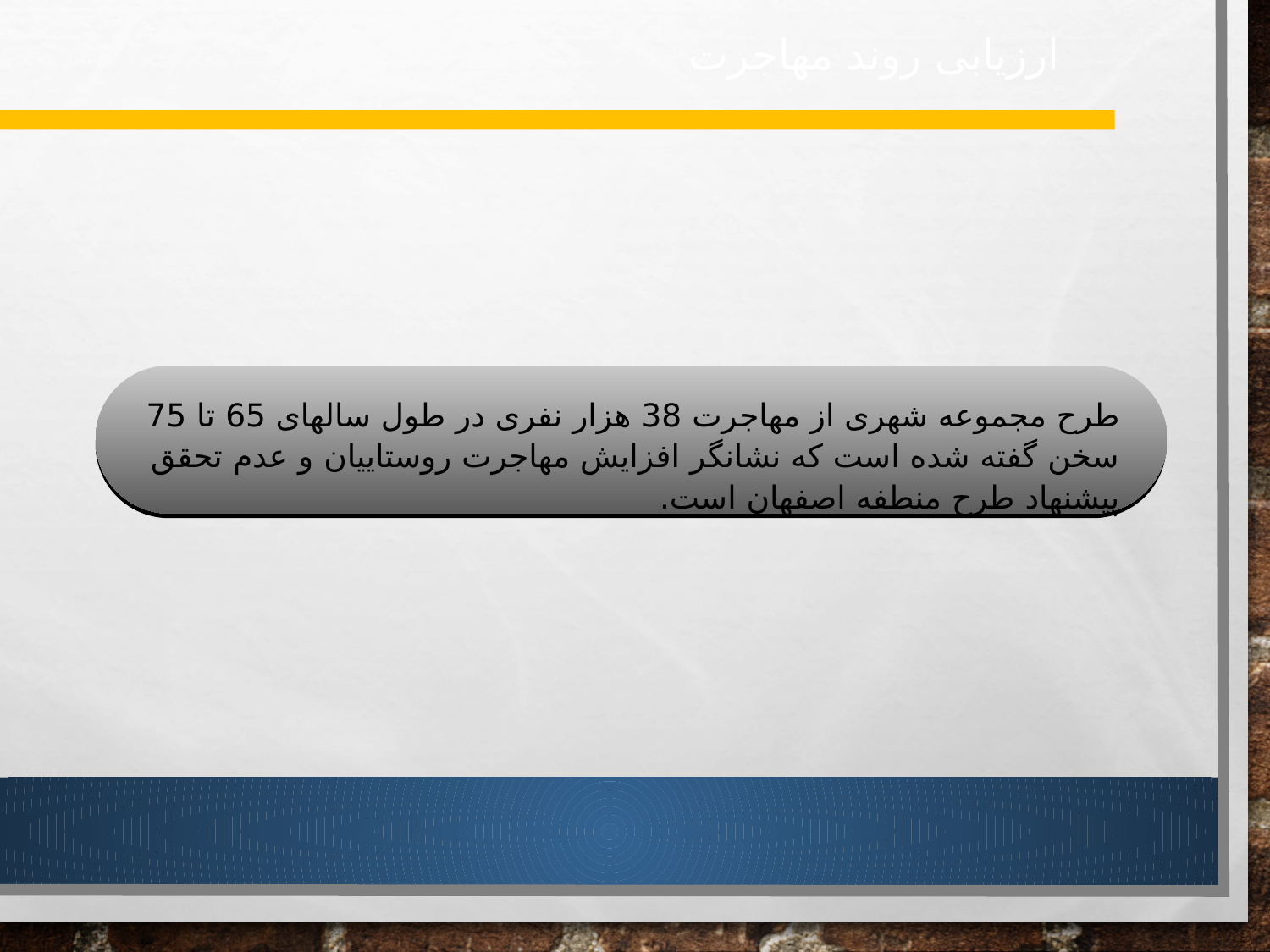

ارزیابی روند مهاجرت

طرح مجموعه شهری از مهاجرت 38 هزار نفری در طول سالهای 65 تا 75 سخن گفته شده است که نشانگر افزایش مهاجرت روستاییان و عدم تحقق پیشنهاد طرح منطفه اصفهان است.